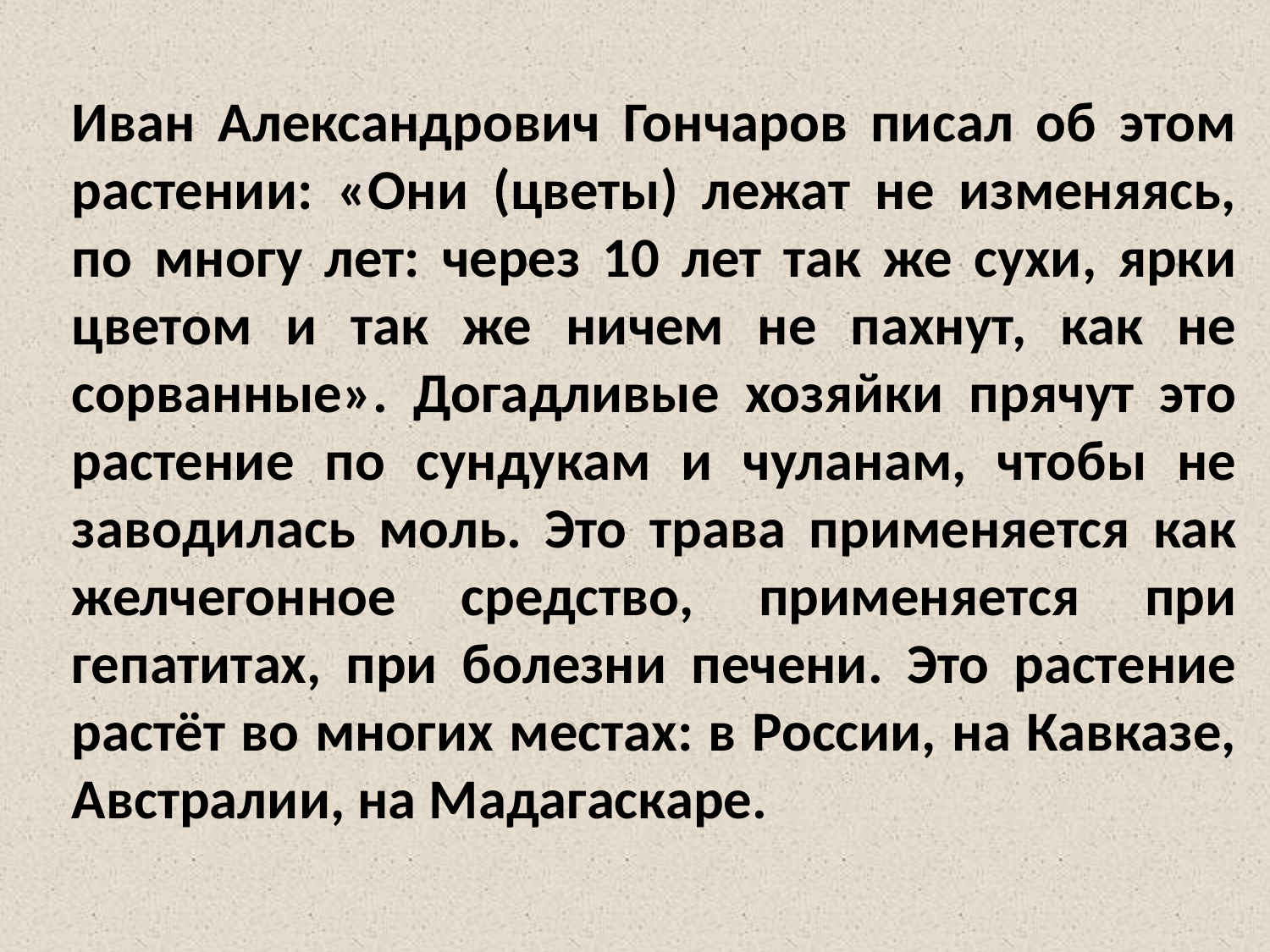

Иван Александрович Гончаров писал об этом растении: «Они (цветы) лежат не изменяясь, по многу лет: через 10 лет так же сухи, ярки цветом и так же ничем не пахнут, как не сорванные». Догадливые хозяйки прячут это растение по сундукам и чуланам, чтобы не заводилась моль. Это трава применяется как желчегонное средство, применяется при гепатитах, при болезни печени. Это растение растёт во многих местах: в России, на Кавказе, Австралии, на Мадагаскаре.